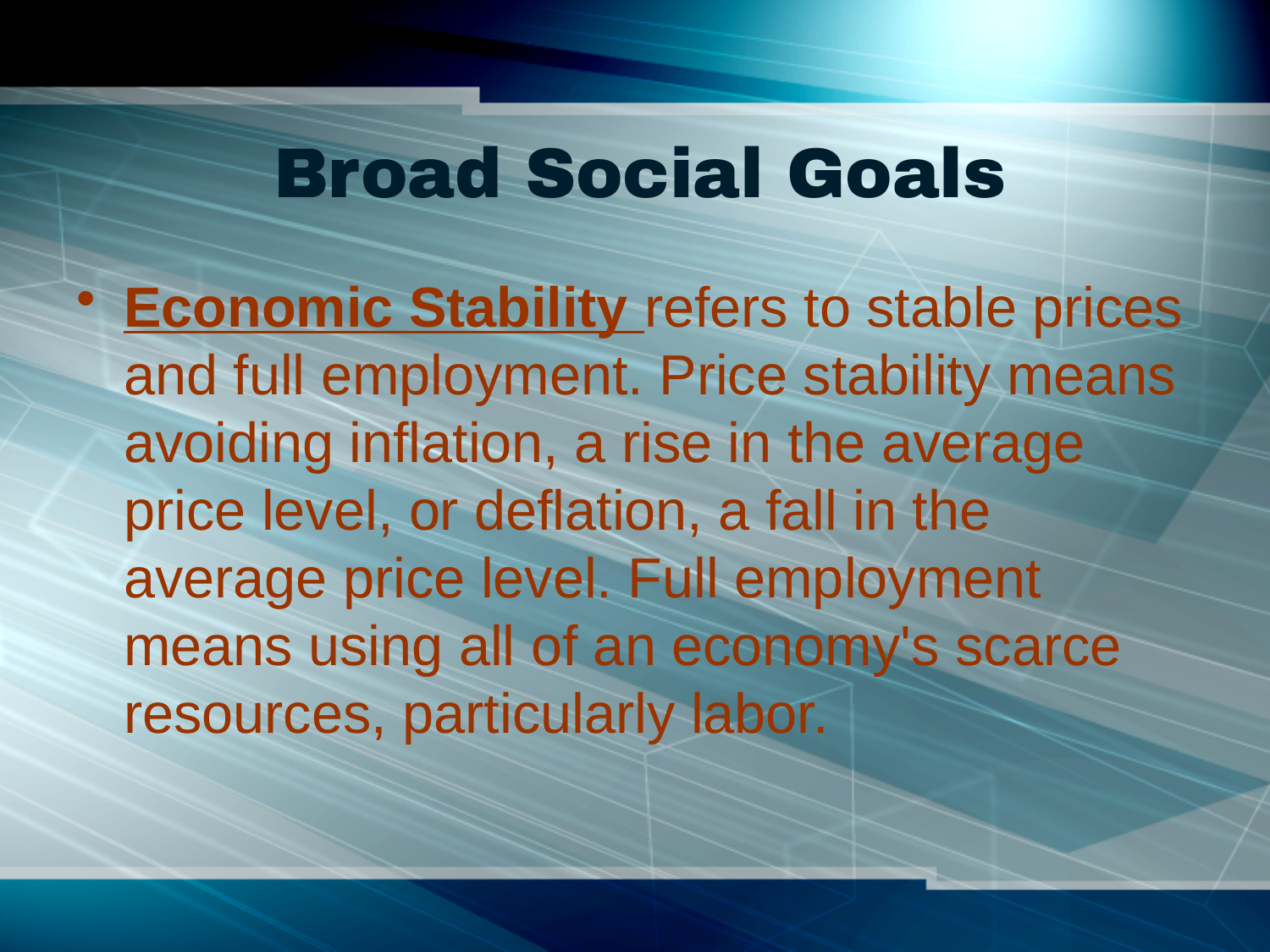

# Broad Social Goals
Economic Stability refers to stable prices and full employment. Price stability means avoiding inflation, a rise in the average price level, or deflation, a fall in the average price level. Full employment means using all of an economy's scarce resources, particularly labor.